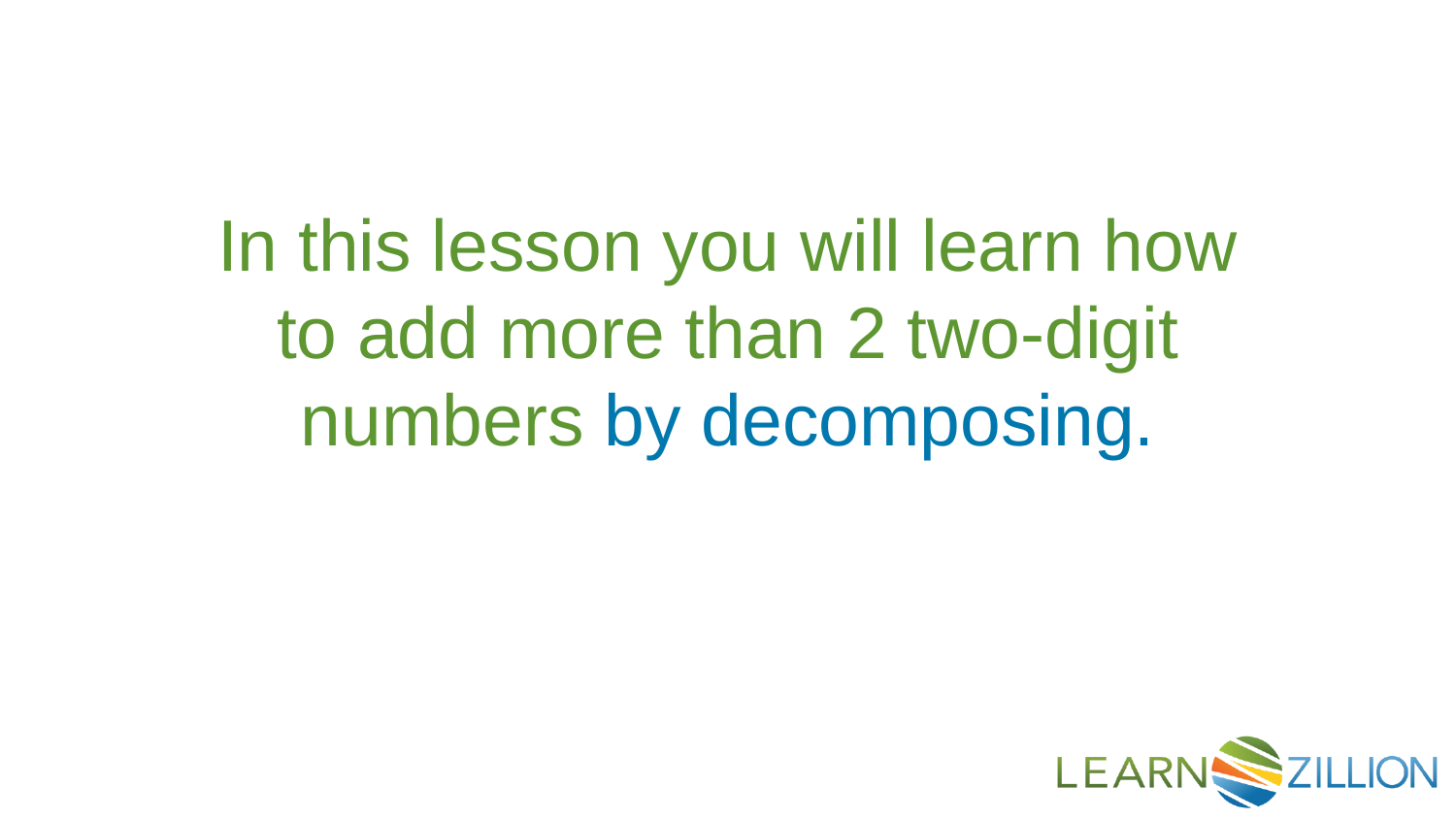

In this lesson you will learn how to add more than 2 two-digit numbers by decomposing.